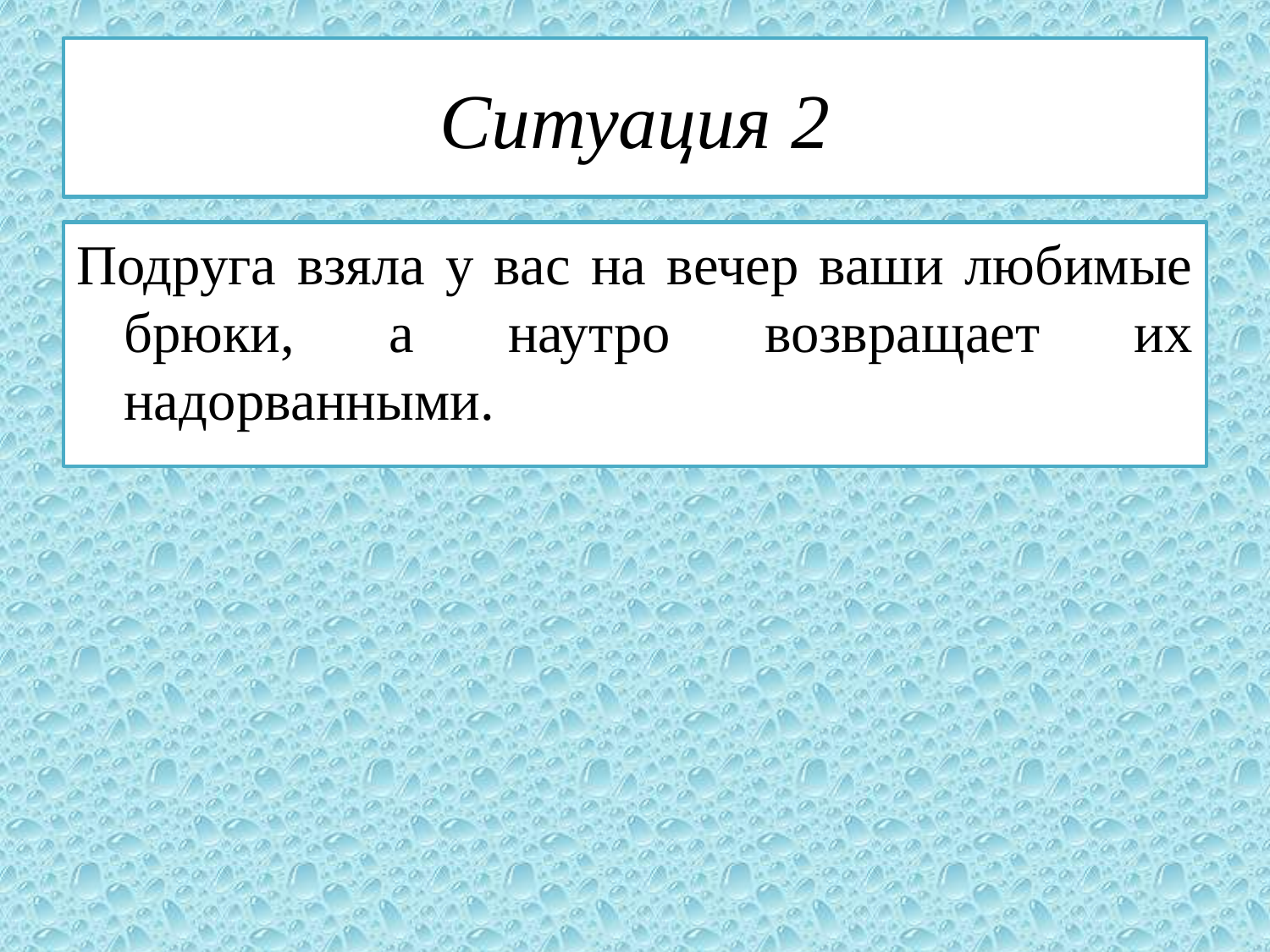

# Ситуация 2
Подруга взяла у вас на вечер ваши любимые брюки, а наутро возвращает их надорванными.